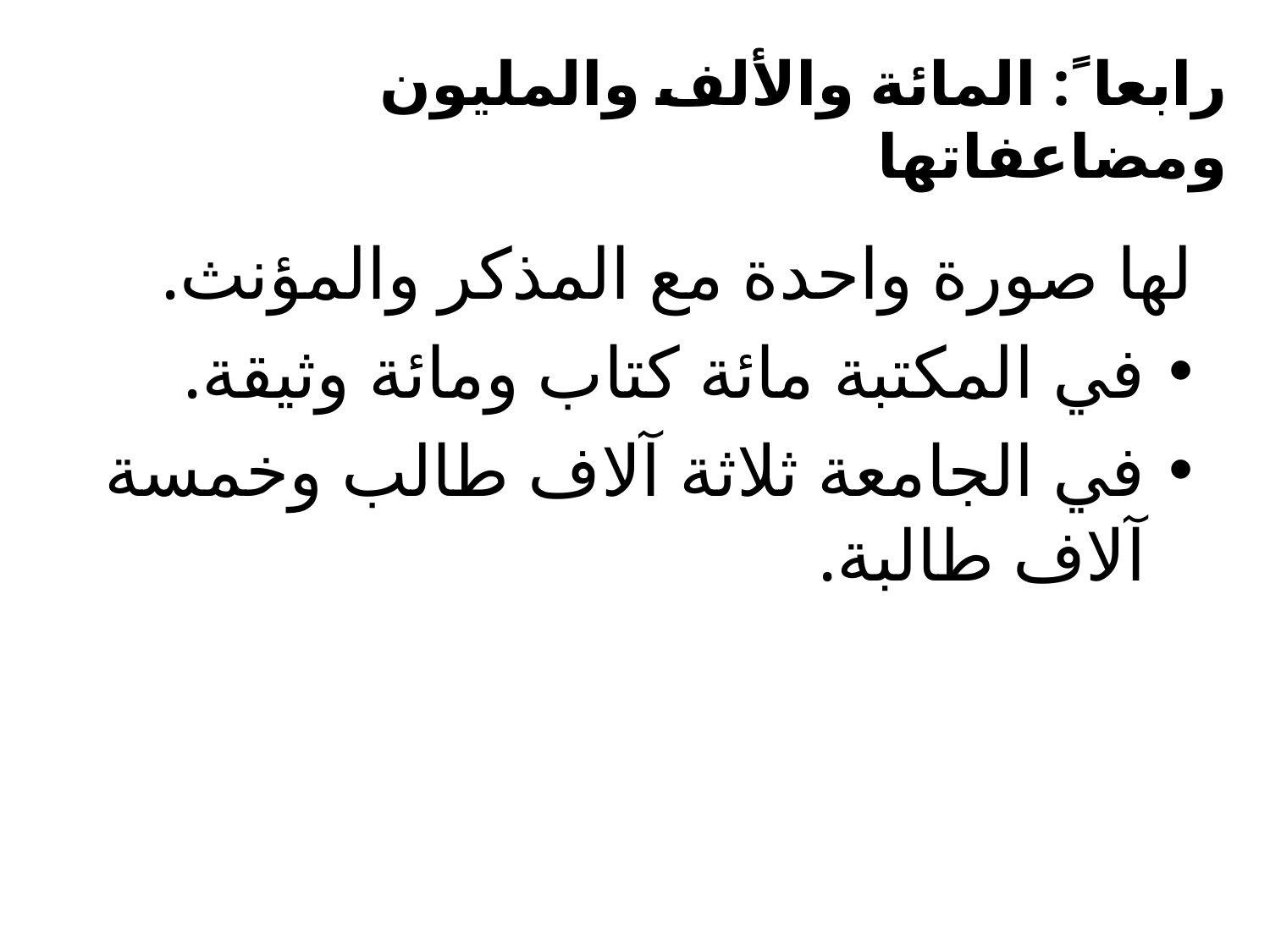

# رابعا ً: المائة والألف والمليون ومضاعفاتها
لها صورة واحدة مع المذكر والمؤنث.
في المكتبة مائة كتاب ومائة وثيقة.
في الجامعة ثلاثة آلاف طالب وخمسة آلاف طالبة.